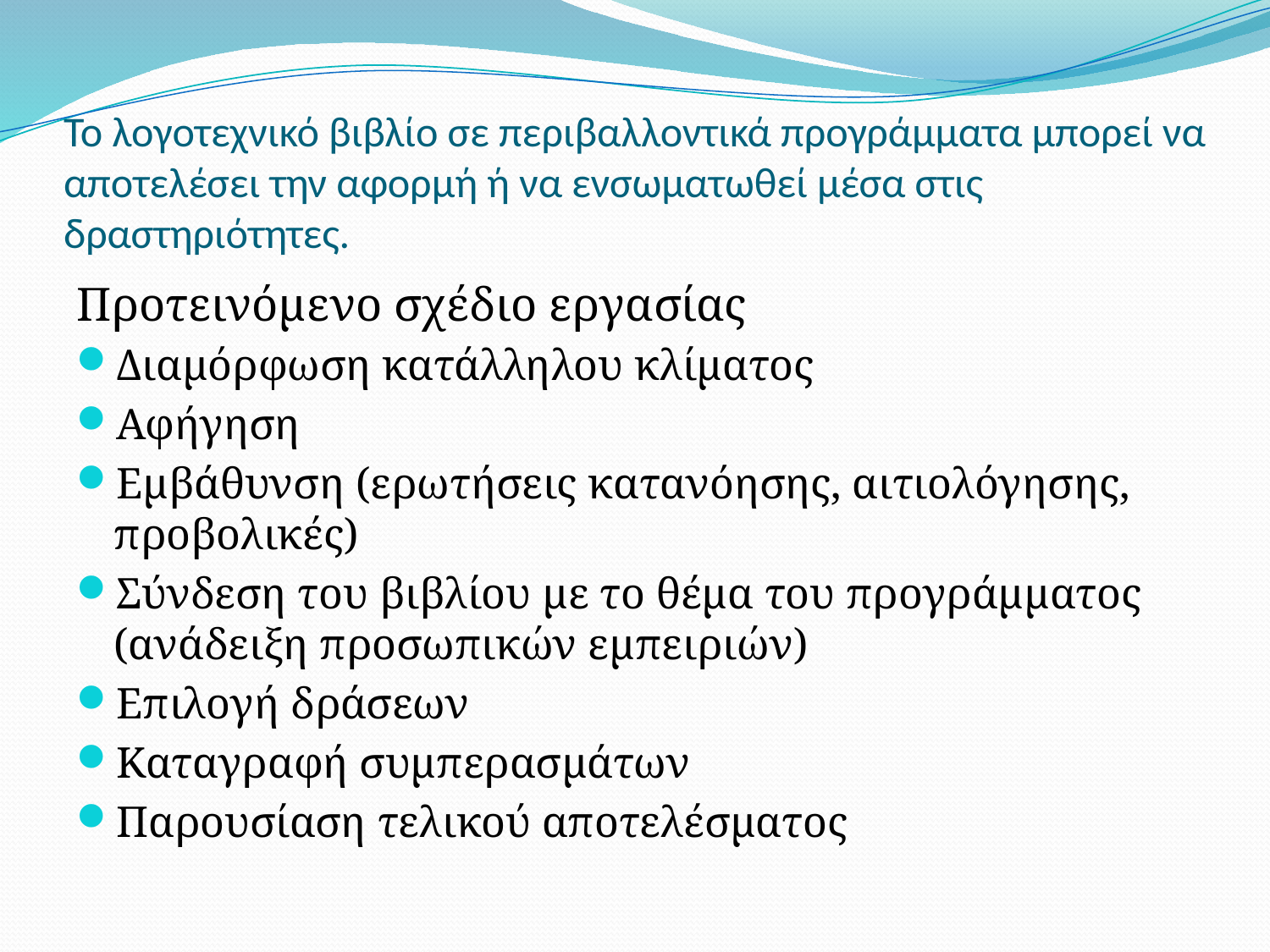

# Το λογοτεχνικό βιβλίο σε περιβαλλοντικά προγράμματα μπορεί να αποτελέσει την αφορμή ή να ενσωματωθεί μέσα στις δραστηριότητες.
Προτεινόμενο σχέδιο εργασίας
Διαμόρφωση κατάλληλου κλίματος
Αφήγηση
Εμβάθυνση (ερωτήσεις κατανόησης, αιτιολόγησης, προβολικές)
Σύνδεση του βιβλίου με το θέμα του προγράμματος (ανάδειξη προσωπικών εμπειριών)
Επιλογή δράσεων
Καταγραφή συμπερασμάτων
Παρουσίαση τελικού αποτελέσματος